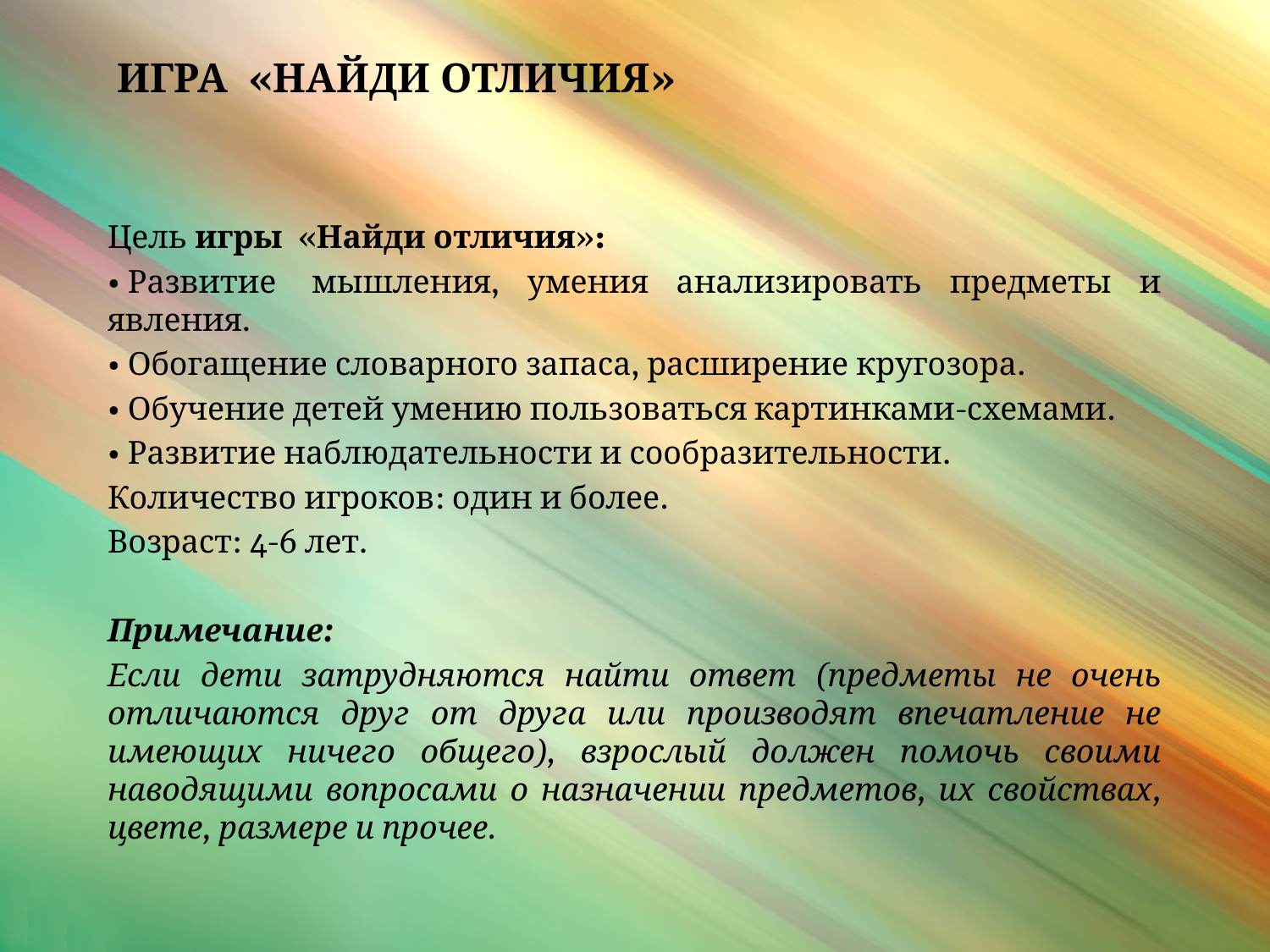

# Игра  «Найди отличия»

Цель игры  «Найди отличия»:
• Развитие  мышления, умения анализировать предметы и явления.
• Обогащение словарного запаса, расширение кругозора.
• Обучение детей умению пользоваться картинками-схемами.
• Развитие наблюдательности и сообразительности.
Количество игроков: один и более.
Возраст: 4-6 лет.

Примечание:
Если дети затрудняются найти ответ (предметы не очень отличаются друг от друга или производят впечатление не имеющих ничего общего), взрослый должен помочь своими наводящими вопросами о назначении предметов, их свойствах, цвете, размере и прочее.